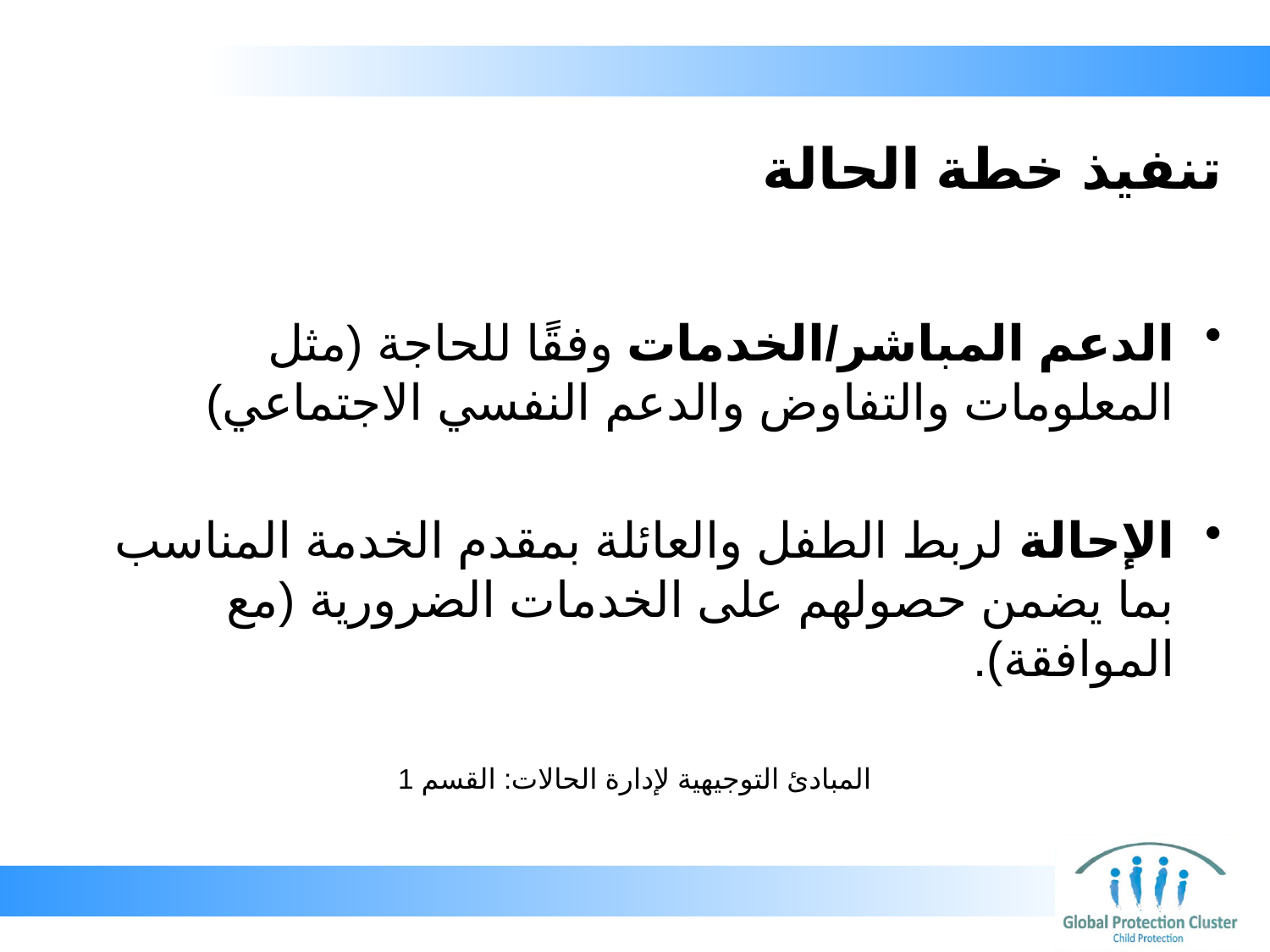

# تنفيذ خطة الحالة

الدعم المباشر/الخدمات وفقًا للحاجة (مثل المعلومات والتفاوض والدعم النفسي الاجتماعي)

الإحالة لربط الطفل والعائلة بمقدم الخدمة المناسب بما يضمن حصولهم على الخدمات الضرورية (مع الموافقة).

المبادئ التوجيهية لإدارة الحالات: القسم 1